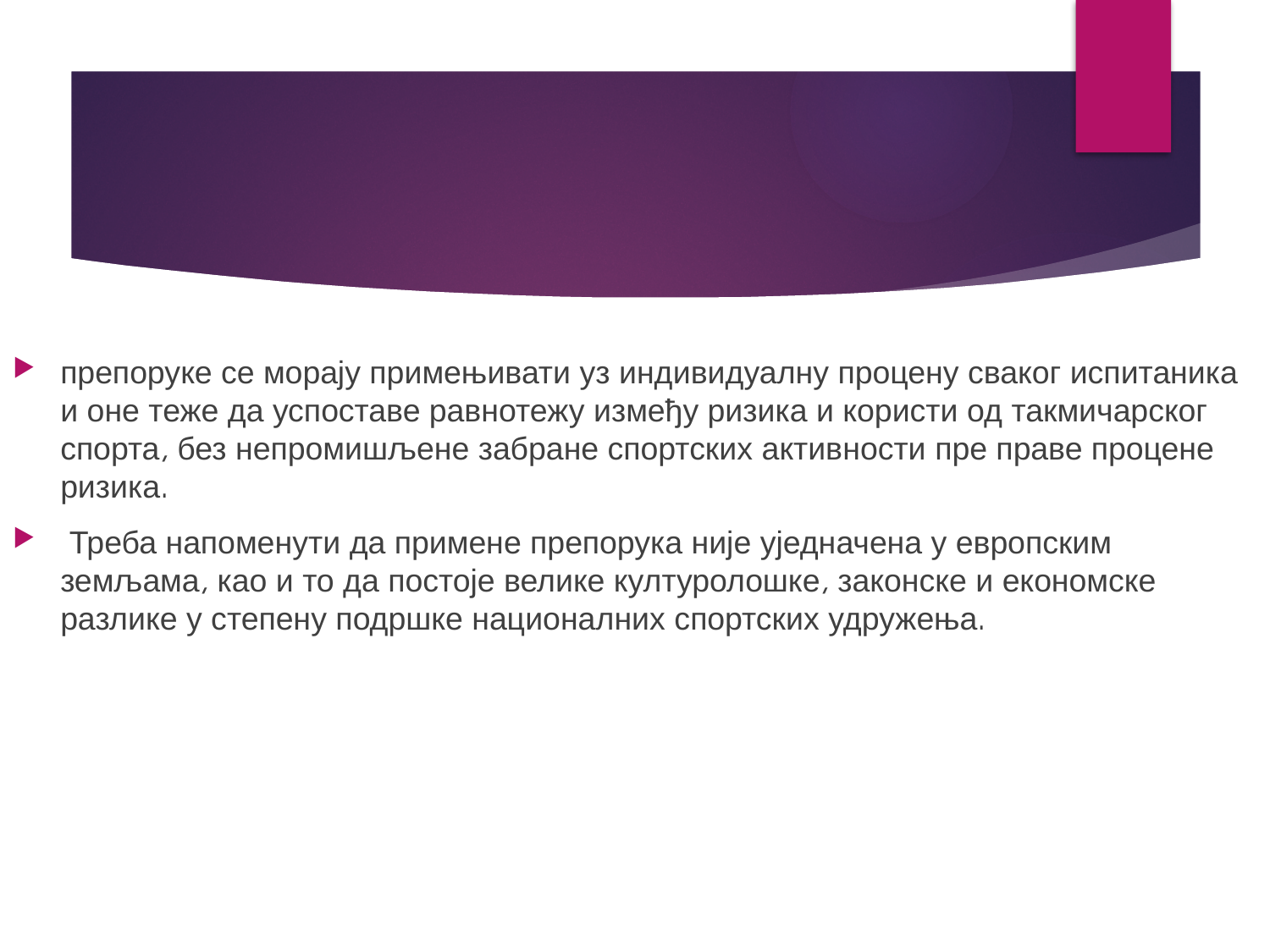

#
препоруке се морају примењивати уз индивидуалну процену сваког испитаника и оне теже да успоставе равнотежу између ризика и користи од такмичарског спорта, без непромишљене забране спортских активности пре праве процене ризика.
 Треба напоменути да примене препорука није уједначена у европским земљама, као и то да постоје велике културолошке, законске и економске разлике у степену подршке националних спортских удружења.